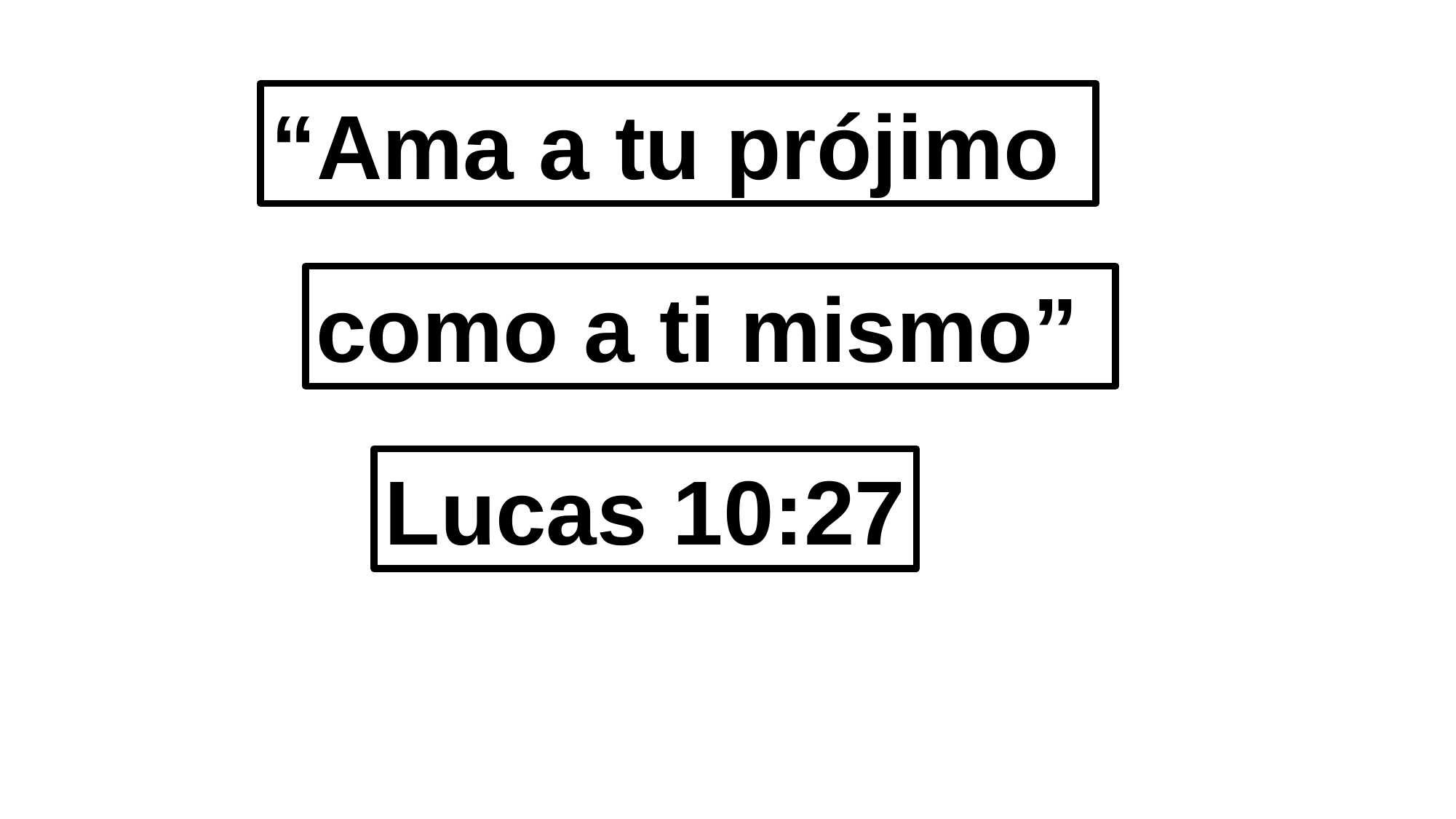

“Ama a tu prójimo
como a ti mismo”
Lucas 10:27